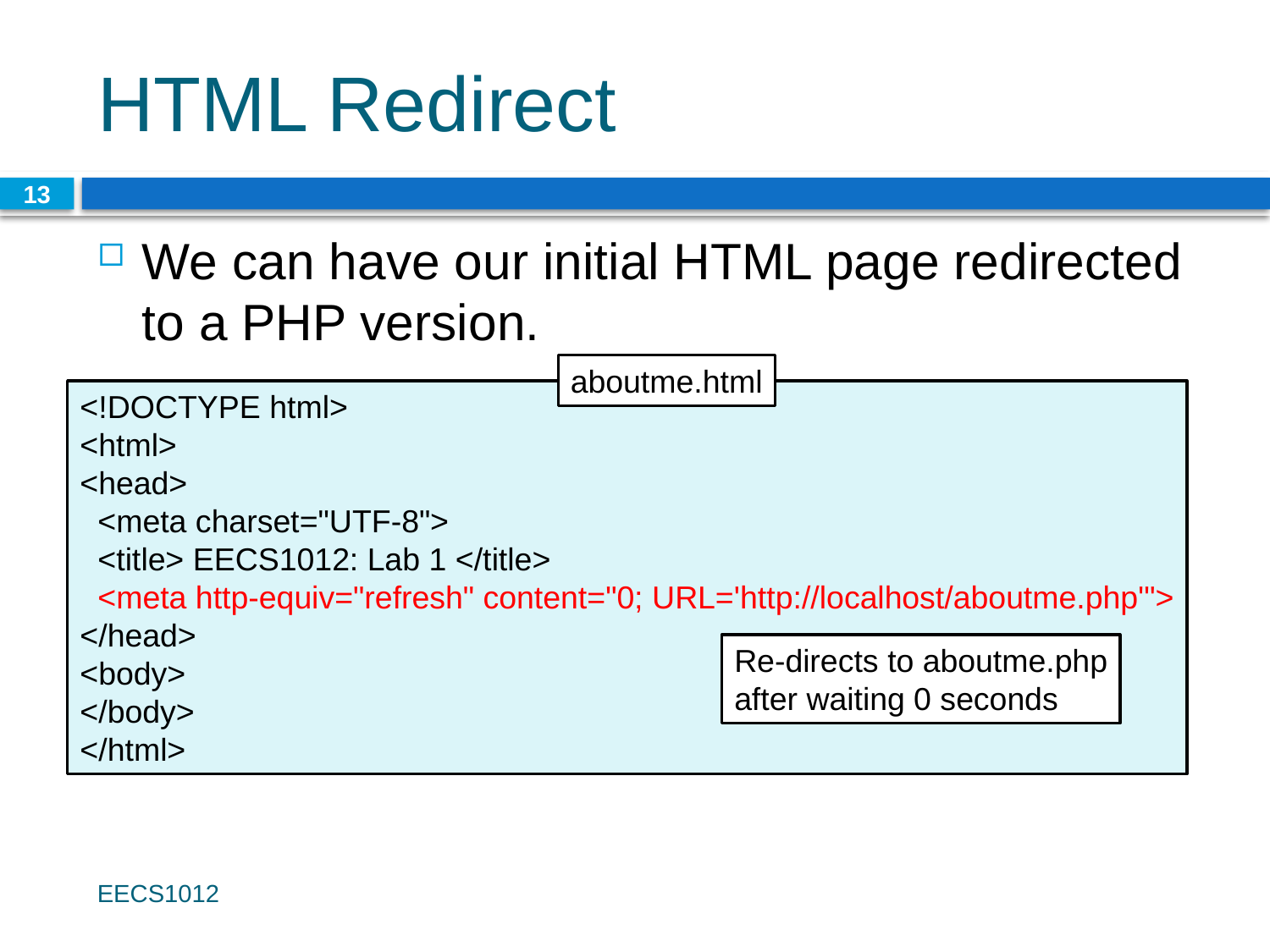

# HTML Redirect
13
We can have our initial HTML page redirected to a PHP version.
aboutme.html
<!DOCTYPE html>
<html>
<head>
  <meta charset="UTF-8">
  <title> EECS1012: Lab 1 </title>
  <meta http-equiv="refresh" content="0; URL='http://localhost/aboutme.php'">
</head>
<body>
</body>
</html>
Re-directs to aboutme.php
after waiting 0 seconds
EECS1012